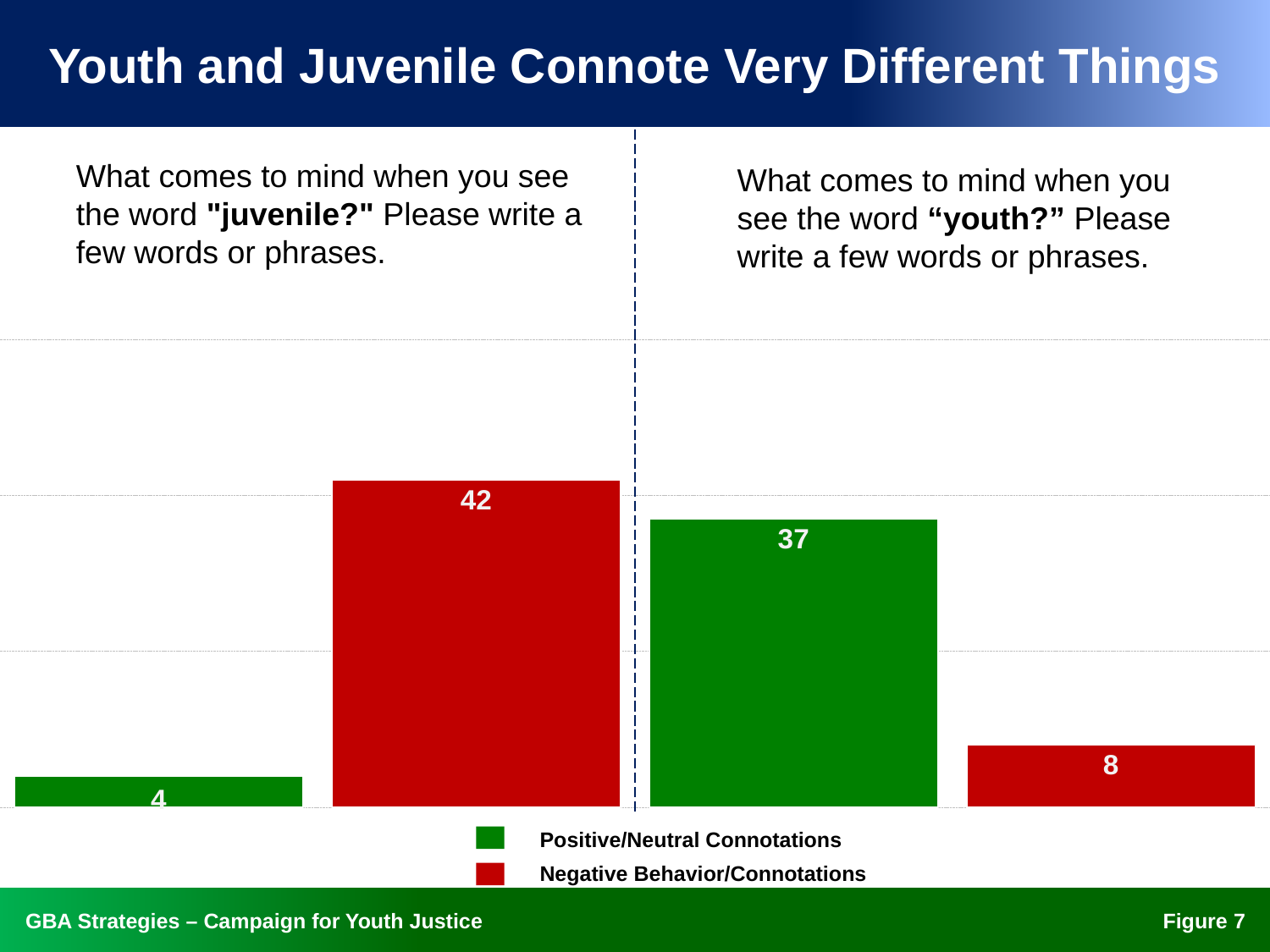

# Youth and Juvenile Connote Very Different Things

What comes to mind when you see the word "juvenile?" Please write a few words or phrases.
What comes to mind when you see the word “youth?” Please write a few words or phrases.

### Chart

| Category | Positive/Neutral Connotation | Negative Behavior Connotations |
|---|---|---|
|  | 4.0 | None |
|  | 42.0 | None |
|  | 37.0 | None |
|  | 8.0 | None |
Positive/Neutral Connotations
Negative Behavior/Connotations

Figure 7